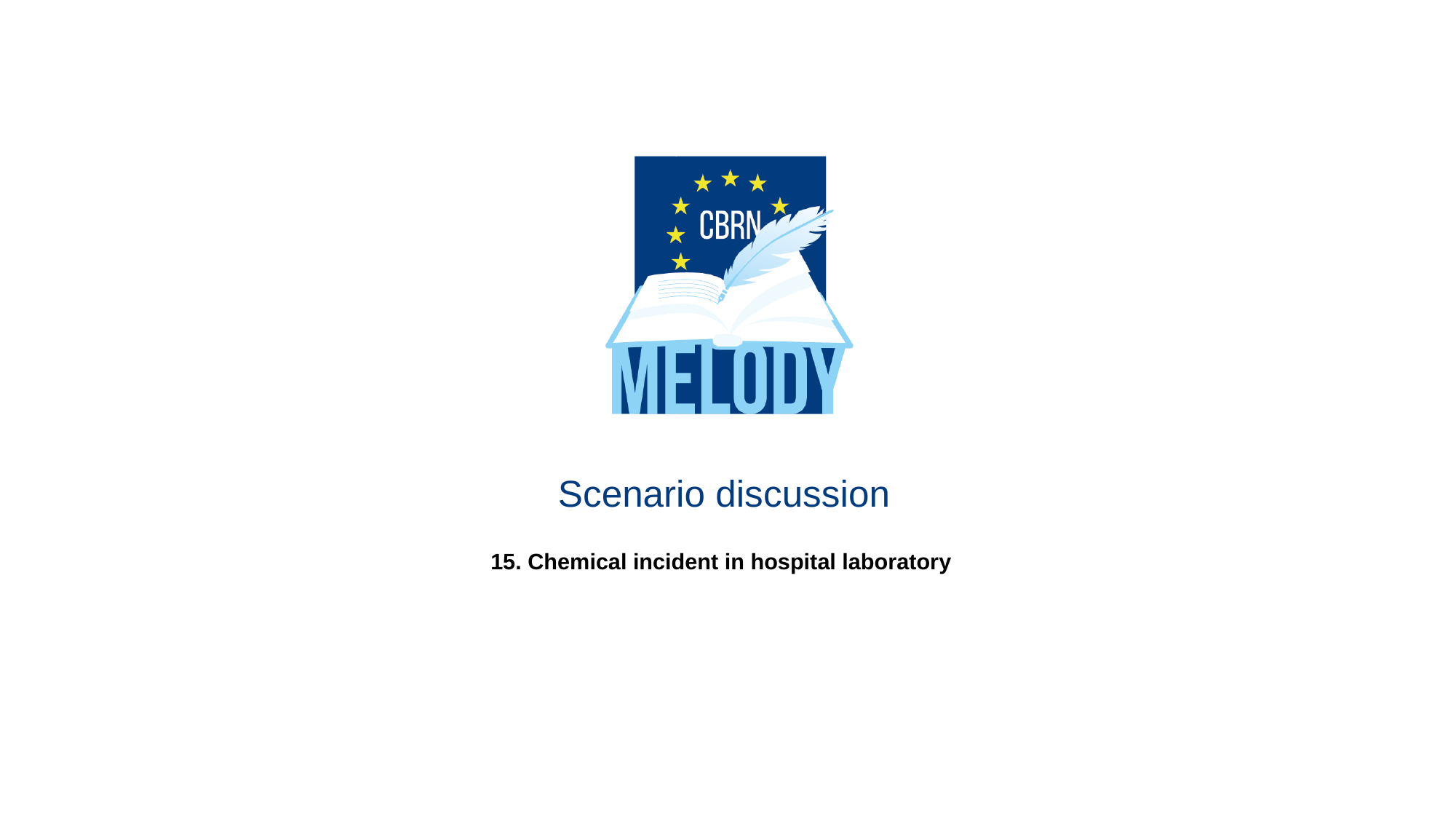

# Scenario discussion 15. Chemical incident in hospital laboratory